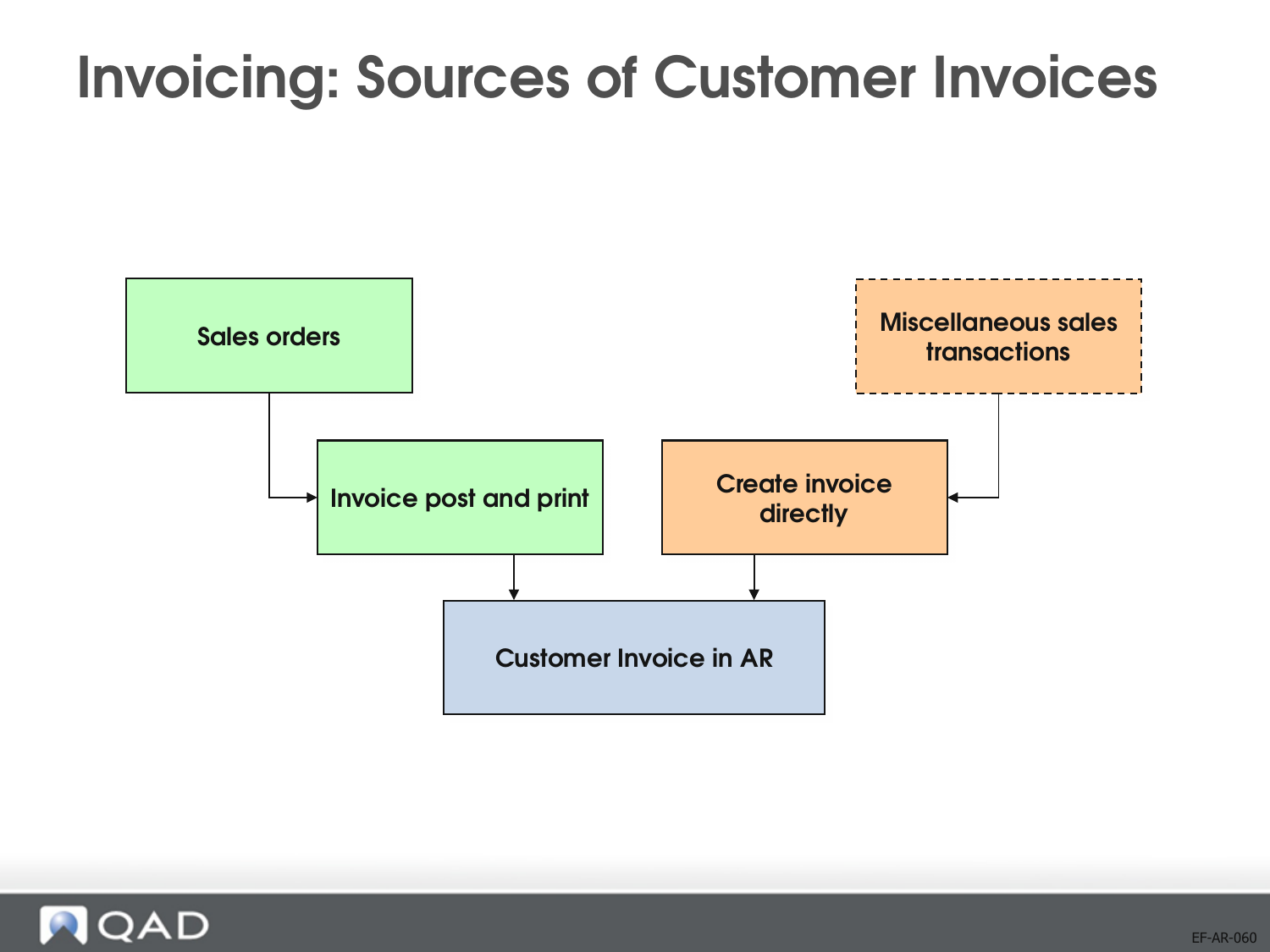

# Invoicing: Sources of Customer Invoices
Sales orders
Miscellaneous sales transactions
Invoice post and print
Create invoice directly
Customer Invoice in AR
EF-AR-060